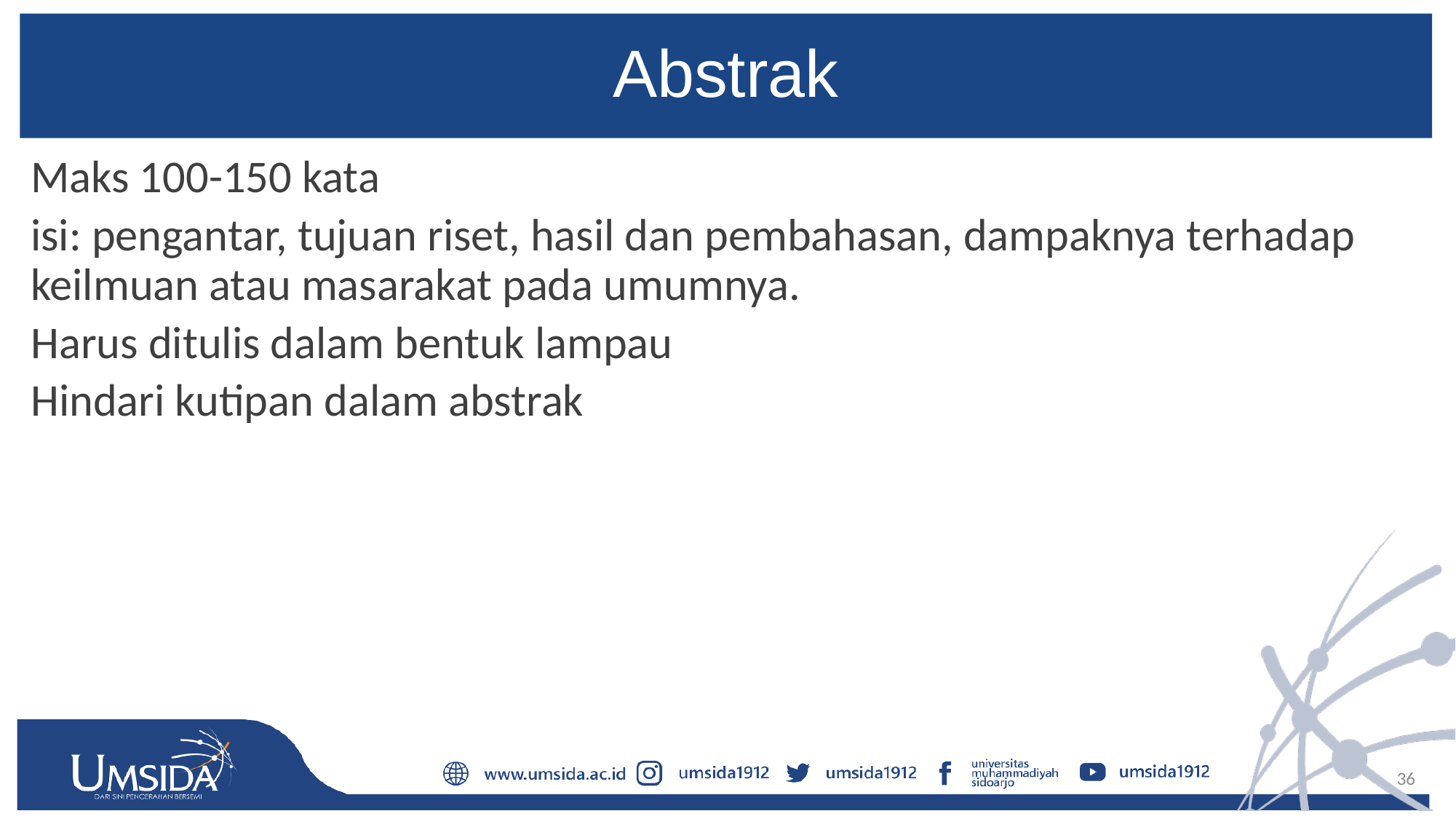

# Abstrak
Maks 100-150 kata
isi: pengantar, tujuan riset, hasil dan pembahasan, dampaknya terhadap keilmuan atau masarakat pada umumnya.
Harus ditulis dalam bentuk lampau
Hindari kutipan dalam abstrak